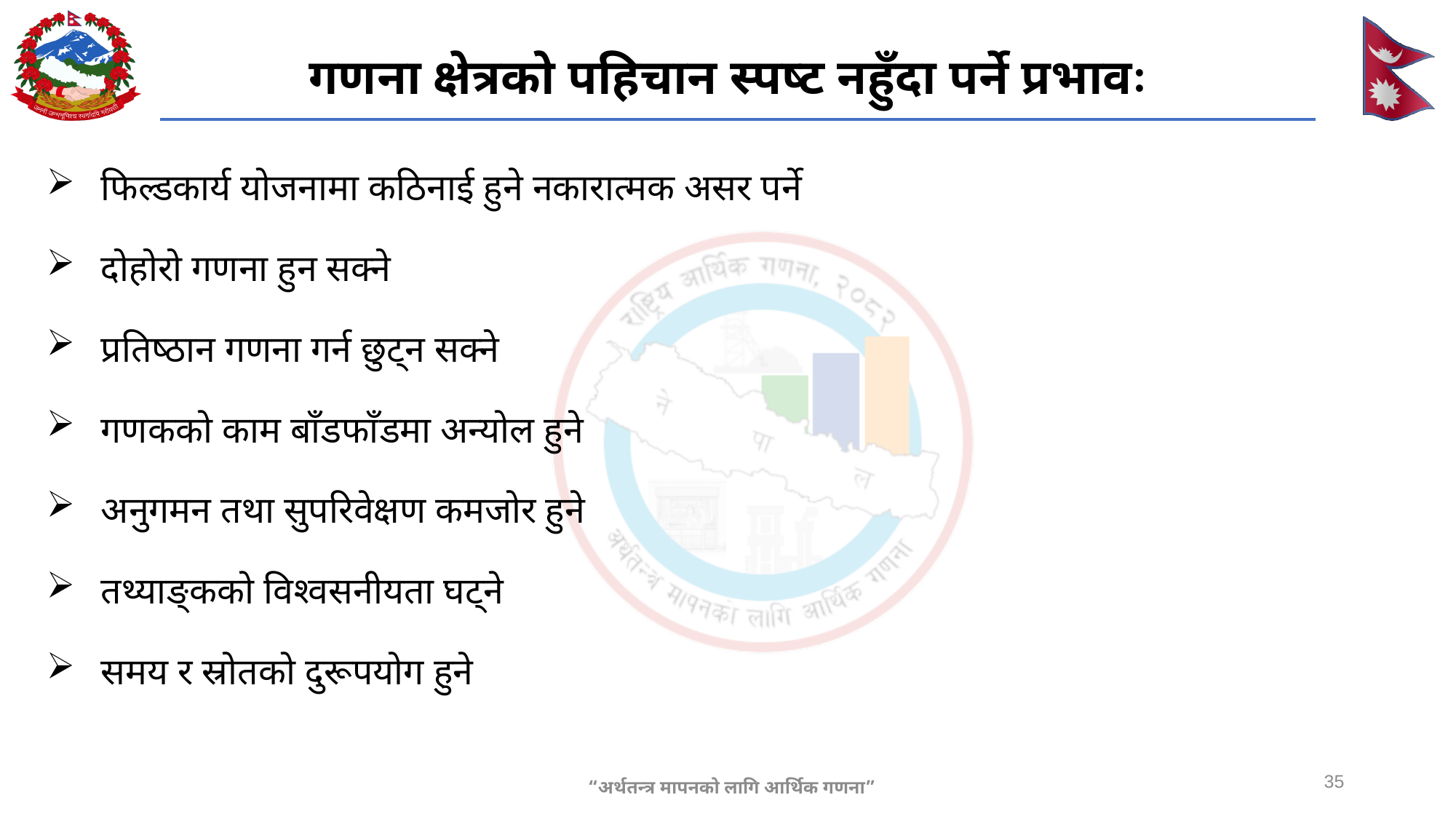

# गणना क्षेत्रको पहिचान स्पष्ट नहुँदा पर्ने प्रभावः
फिल्डकार्य योजनामा कठिनाई हुने नकारात्मक असर पर्ने
दोहोरो गणना हुन सक्ने
प्रतिष्ठान गणना गर्न छुट्न सक्ने
गणकको काम बाँडफाँडमा अन्योल हुने
अनुगमन तथा सुपरिवेक्षण कमजोर हुने
तथ्याङ्कको विश्वसनीयता घट्ने
समय र स्रोतको दुरूपयोग हुने

35
“अर्थतन्त्र मापनको लागि आर्थिक गणना”